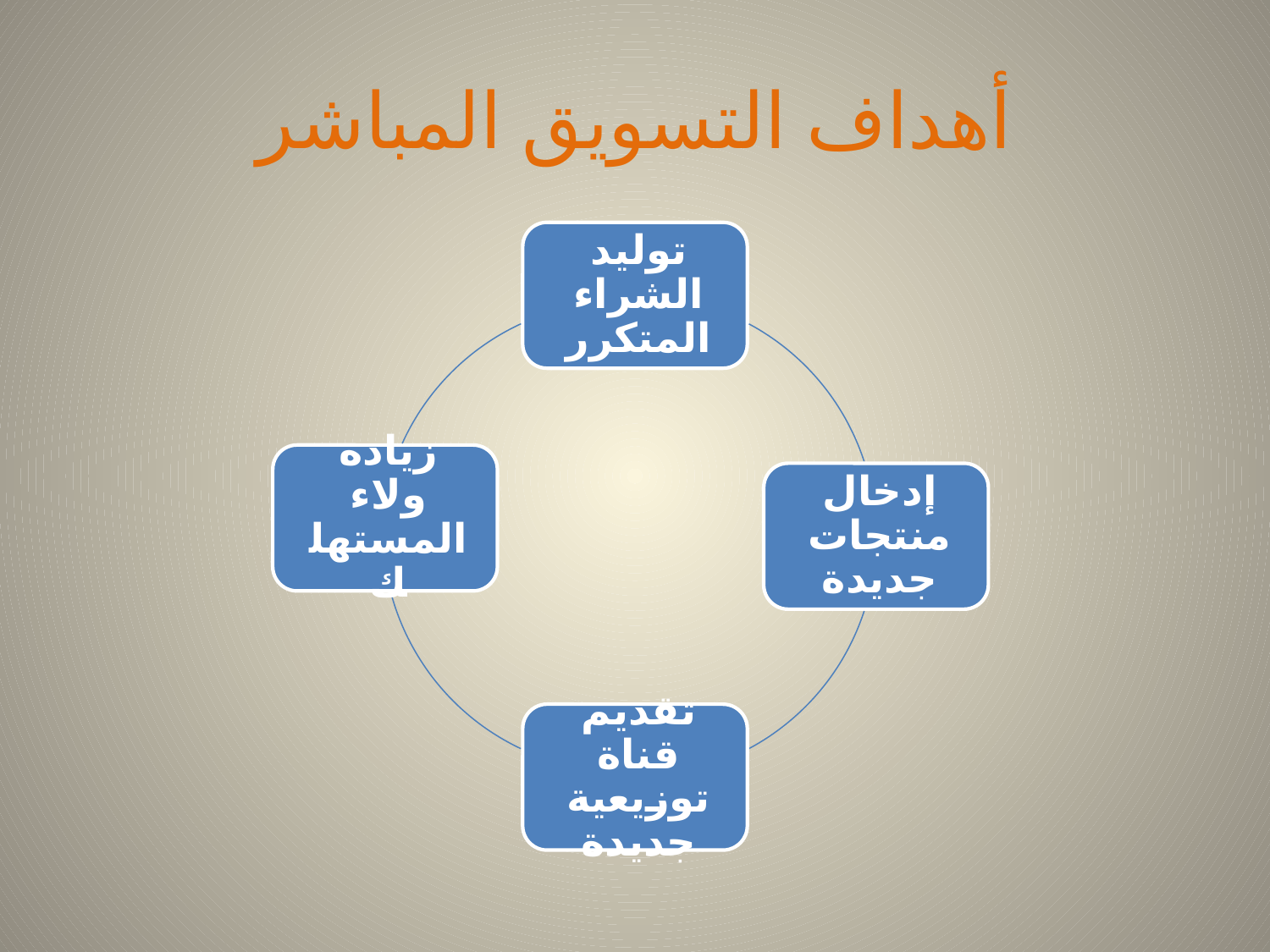

# أهداف التسويق المباشر
توليد الشراء المتكرر
إدخال منتجات جديدة
تقديم قناة توزيعية جديدة
زيادة ولاء المستهلك